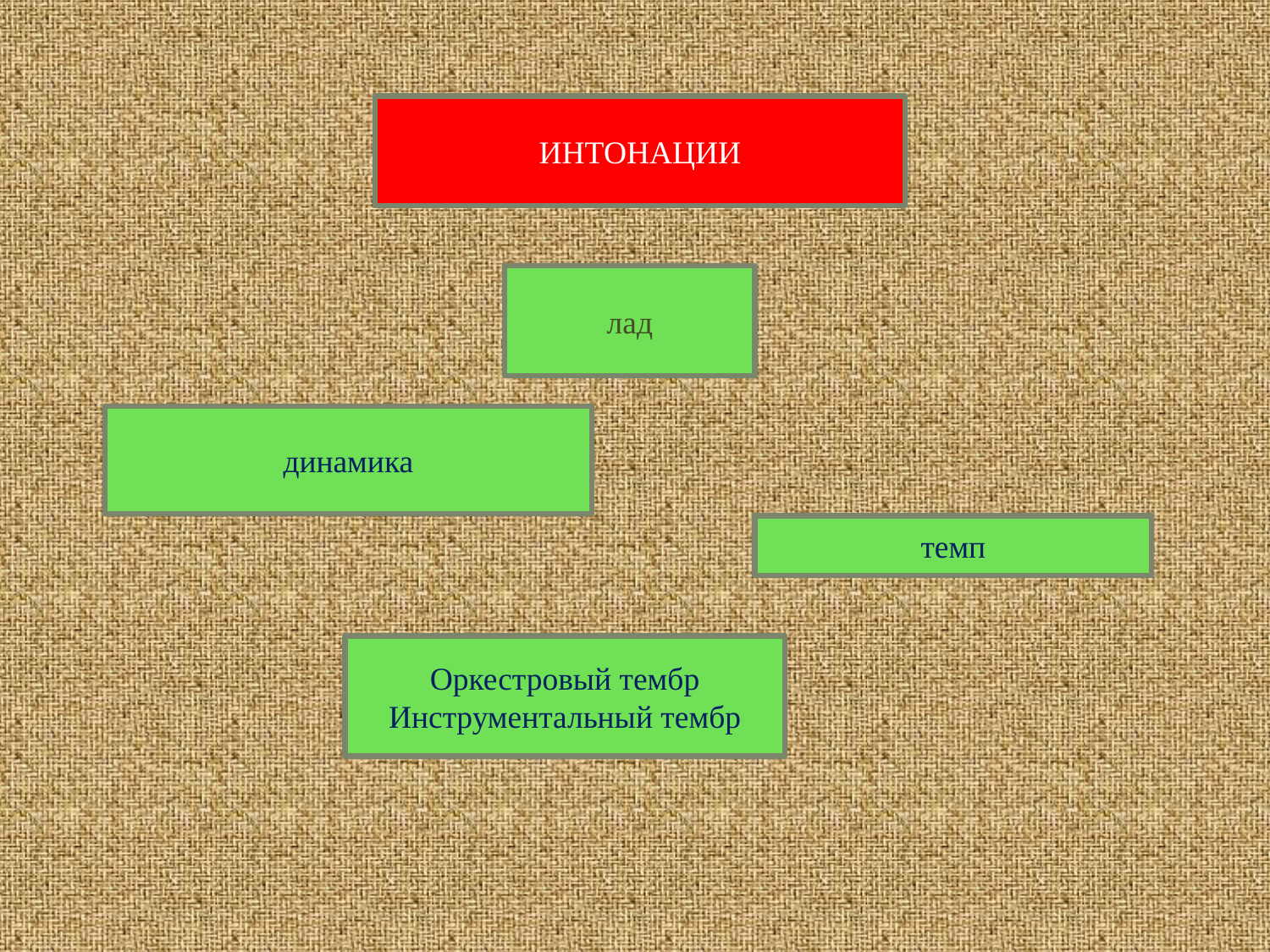

ИНТОНАЦИИ
лад
динамика
темп
Оркестровый тембр
Инструментальный тембр